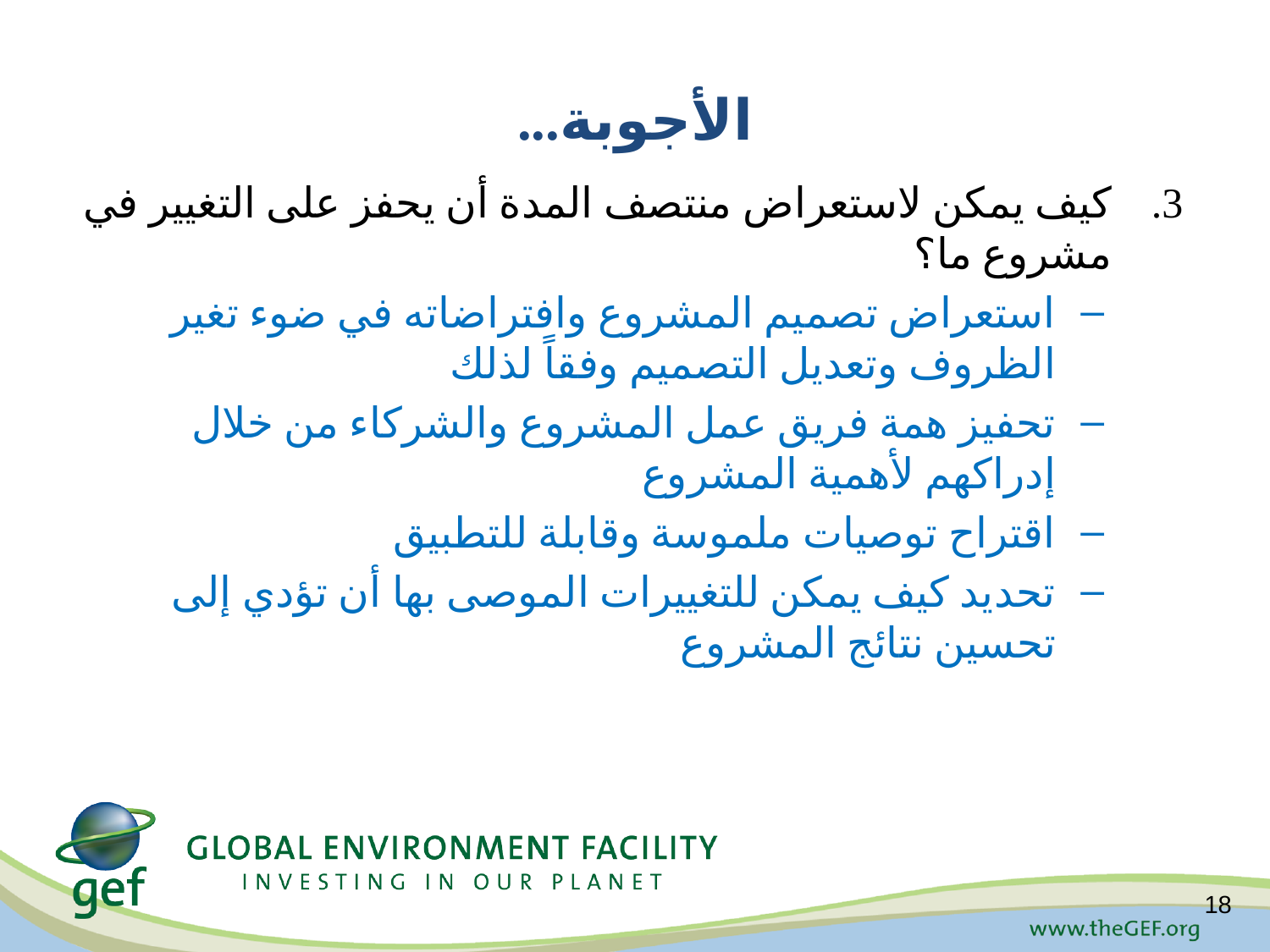

# الأجوبة...
كيف يمكن لاستعراض منتصف المدة أن يحفز على التغيير في مشروع ما؟
استعراض تصميم المشروع وافتراضاته في ضوء تغير الظروف وتعديل التصميم وفقاً لذلك
تحفيز همة فريق عمل المشروع والشركاء من خلال إدراكهم لأهمية المشروع
اقتراح توصيات ملموسة وقابلة للتطبيق
تحديد كيف يمكن للتغييرات الموصى بها أن تؤدي إلى تحسين نتائج المشروع
18